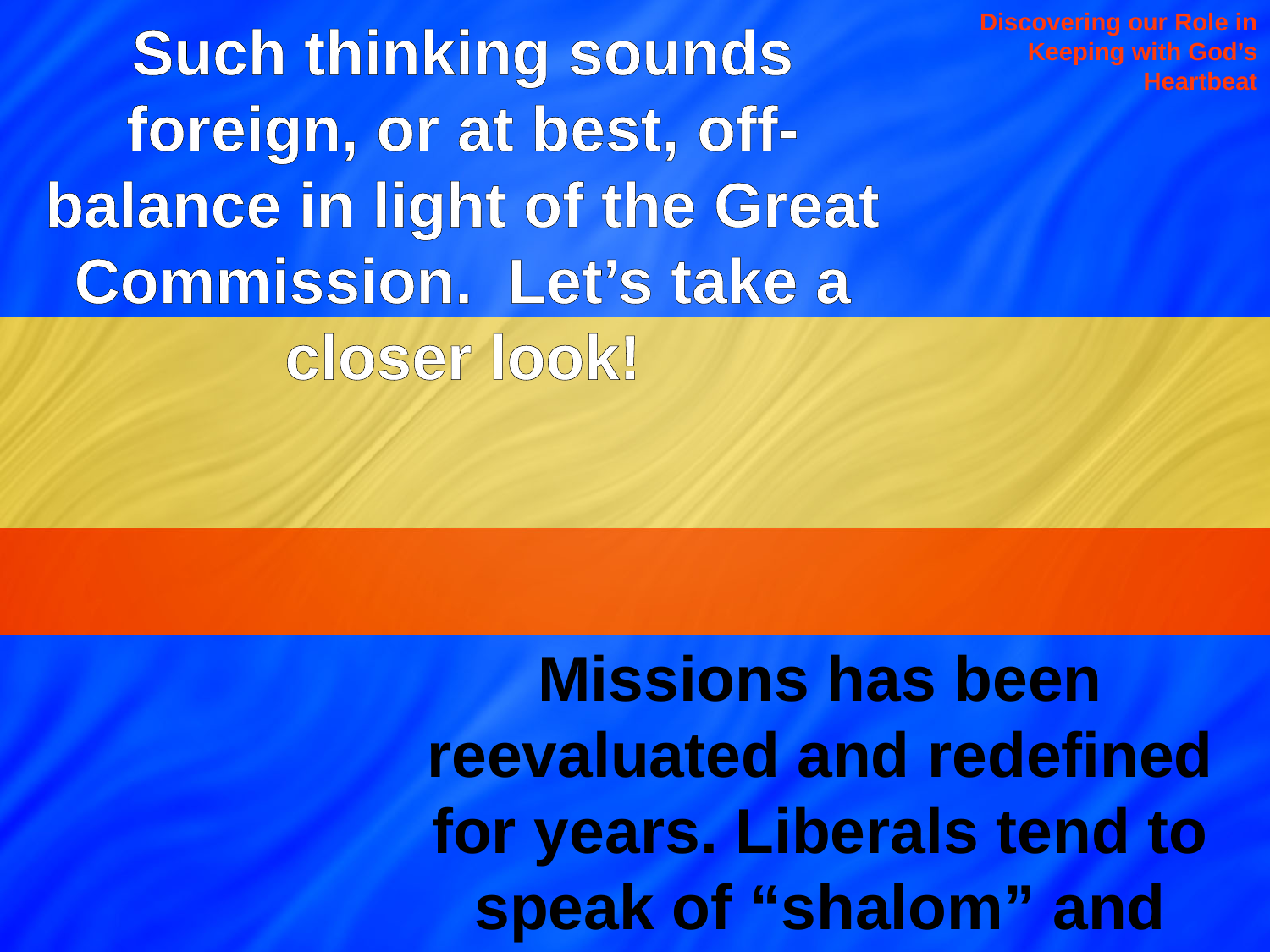

Discovering our Role in Keeping with God’s Heartbeat
Such thinking sounds foreign, or at best, off-balance in light of the Great Commission.  Let’s take a closer look!
Missions has been reevaluated and redefined for years. Liberals tend to speak of “shalom” and advocate “social harmony.”